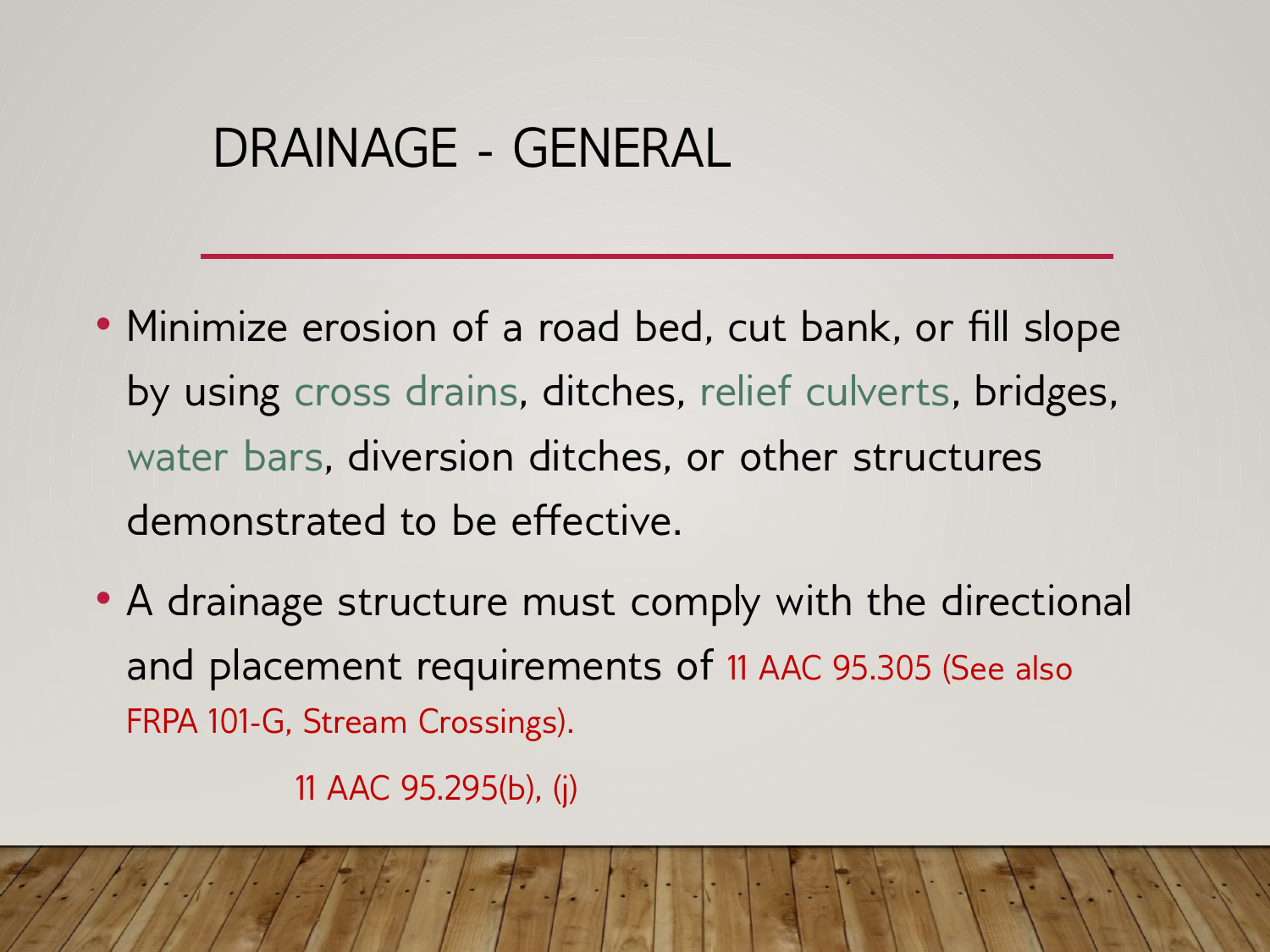

# Drainage - general
Minimize erosion of a road bed, cut bank, or fill slope by using cross drains, ditches, relief culverts, bridges, water bars, diversion ditches, or other struc­tures demonstrated to be effective.
A drainage structure must comply with the directional and placement requirements of 11 AAC 95.305 (See also FRPA 101-G, Stream Crossings).
							        11 AAC 95.295(b), (j)